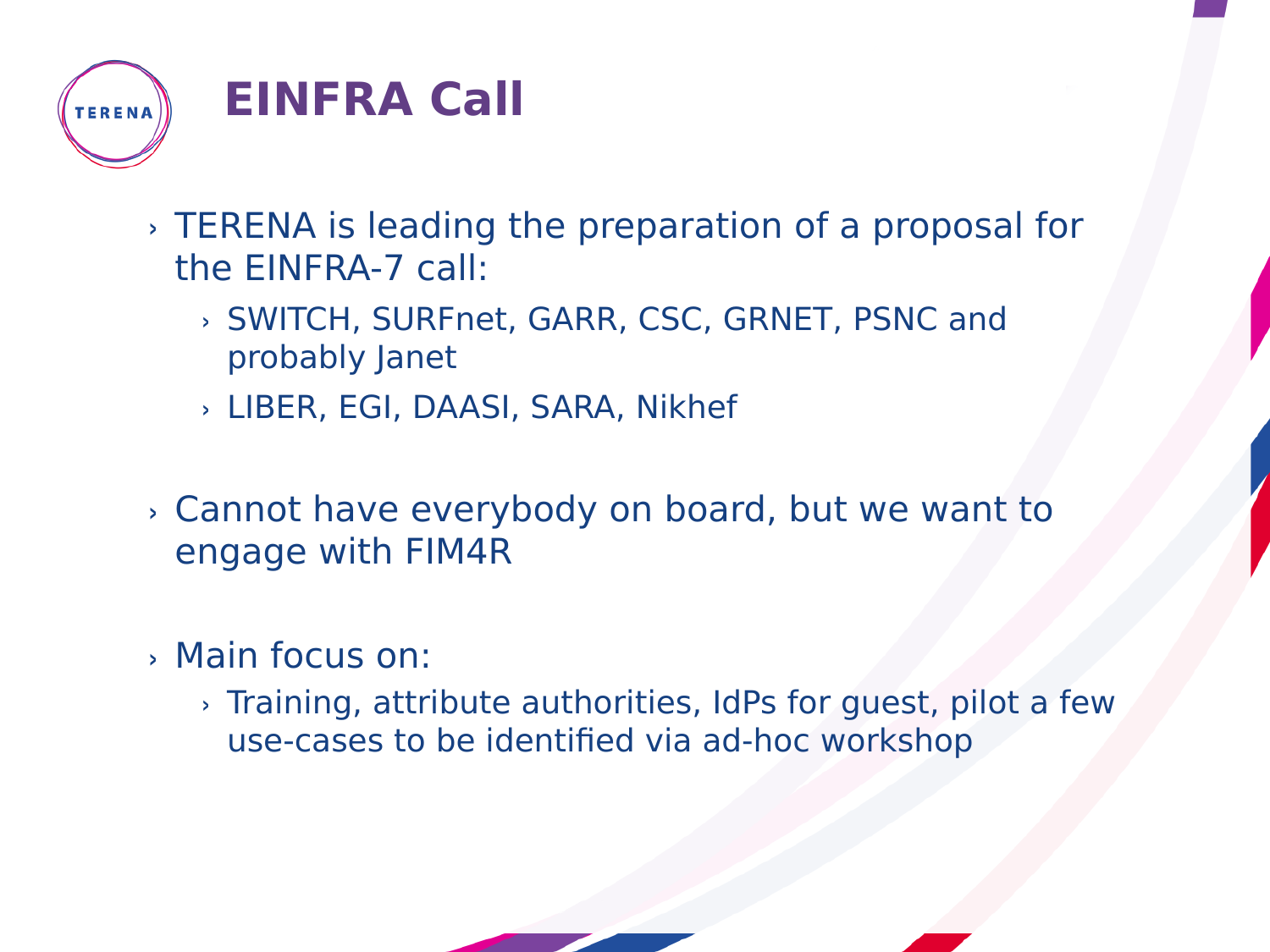

# EINFRA Call
TERENA is leading the preparation of a proposal for the EINFRA-7 call:
SWITCH, SURFnet, GARR, CSC, GRNET, PSNC and probably Janet
LIBER, EGI, DAASI, SARA, Nikhef

Cannot have everybody on board, but we want to engage with FIM4R

Main focus on:
Training, attribute authorities, IdPs for guest, pilot a few use-cases to be identified via ad-hoc workshop